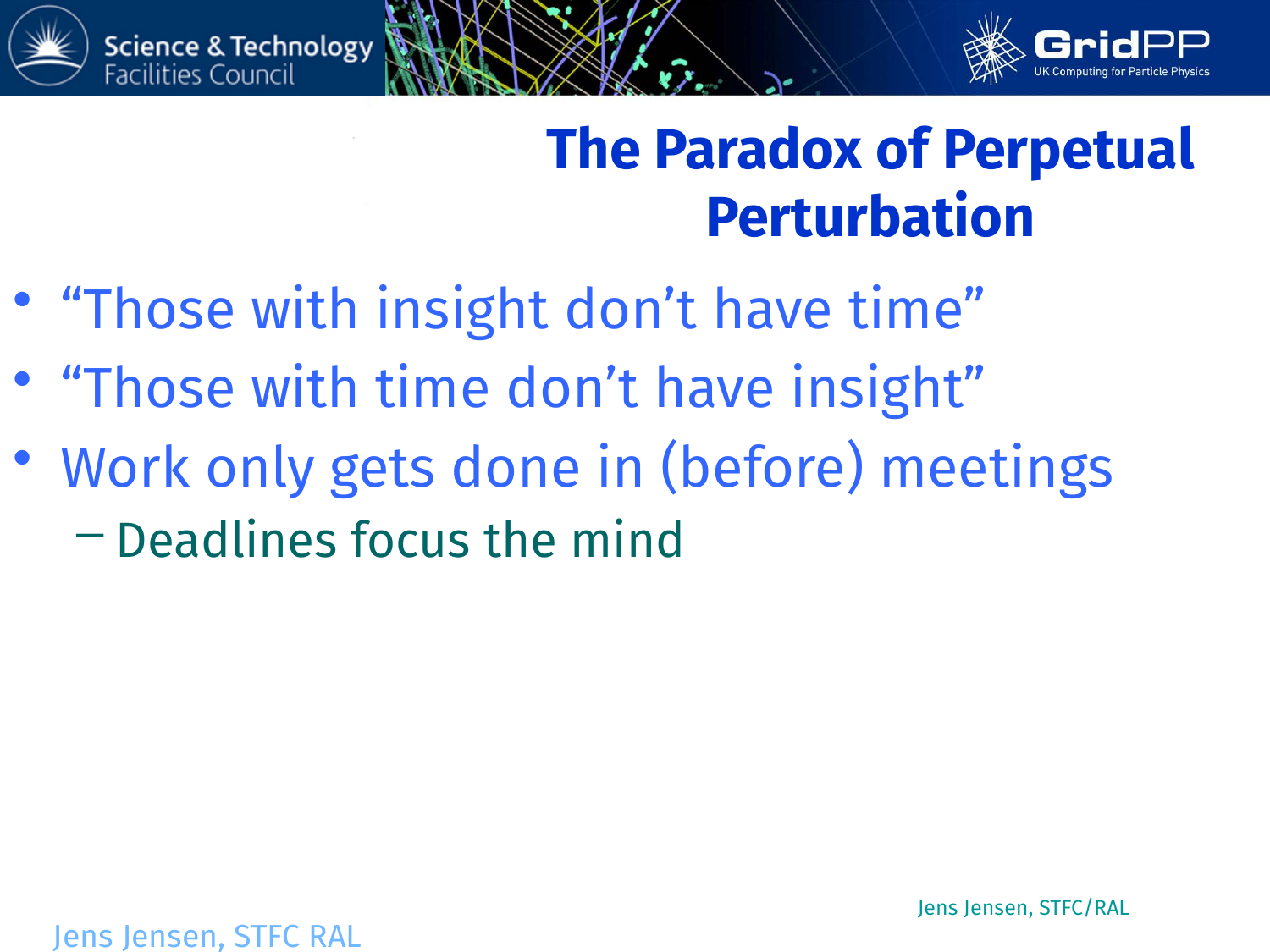

# The Paradox of Perpetual Perturbation
“Those with insight don’t have time”
“Those with time don’t have insight”
Work only gets done in (before) meetings
Deadlines focus the mind